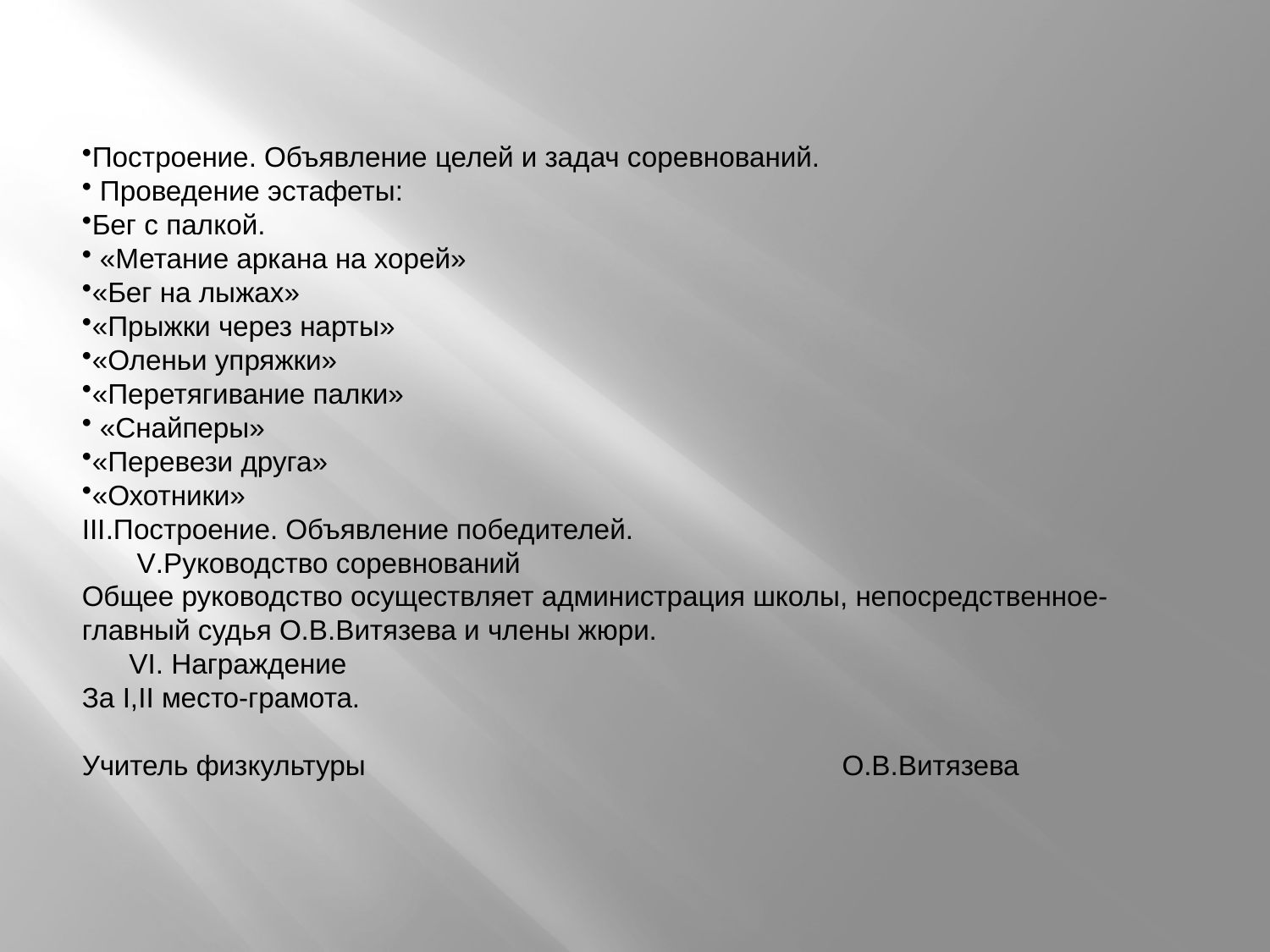

Построение. Объявление целей и задач соревнований.
 Проведение эстафеты:
Бег с палкой.
 «Метание аркана на хорей»
«Бег на лыжах»
«Прыжки через нарты»
«Оленьи упряжки»
«Перетягивание палки»
 «Снайперы»
«Перевези друга»
«Охотники»
III.Построение. Объявление победителей.
       V.Руководство соревнований
Общее руководство осуществляет администрация школы, непосредственное- главный судья О.В.Витязева и члены жюри.
      VI. Награждение
За I,II место-грамота.

Учитель физкультуры                                                             О.В.Витязева